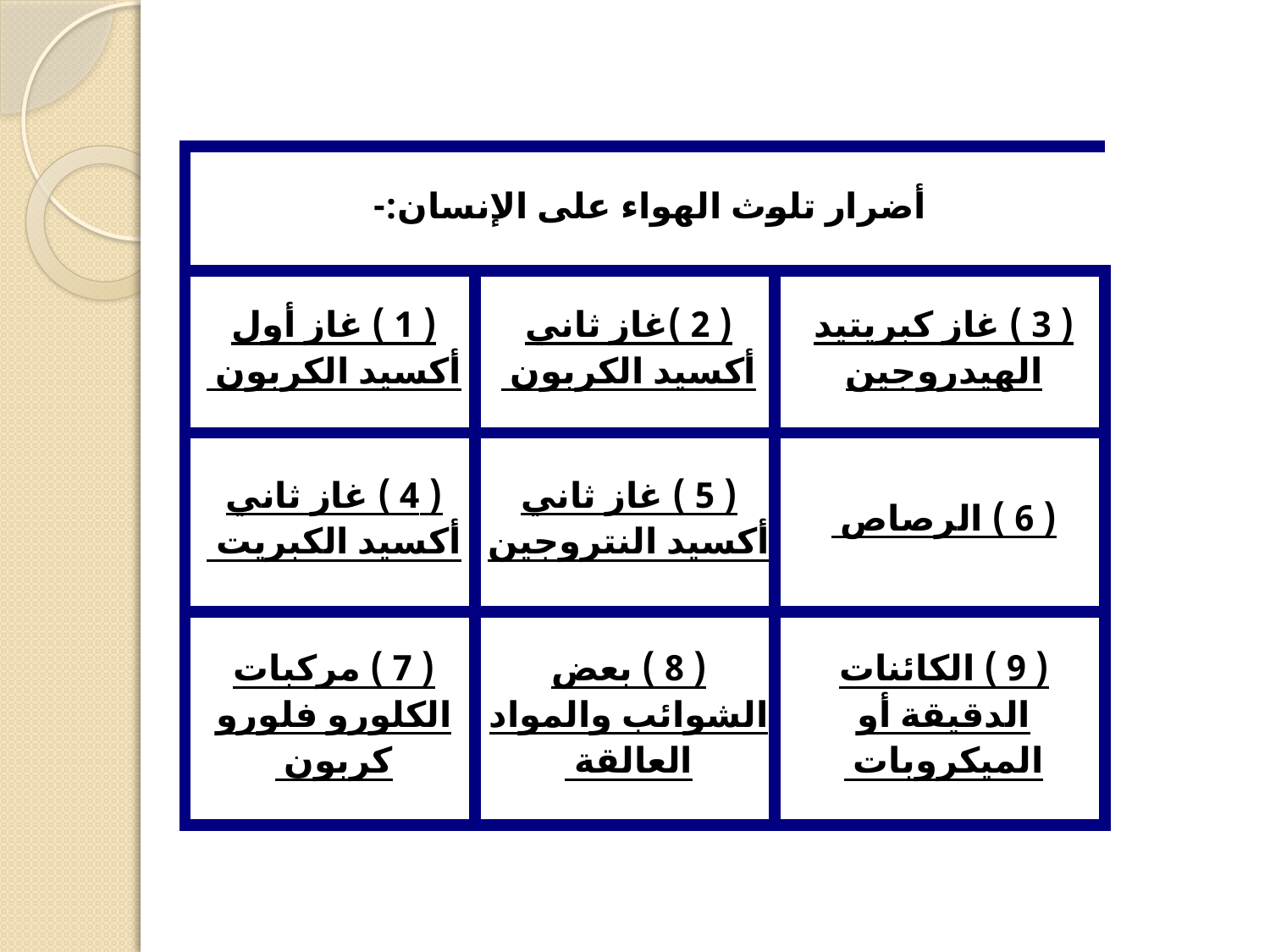

| أضرار تلوث الهواء على الإنسان:- |  |  |
| --- | --- | --- |
| ( 1 ) غاز أول أكسيد الكربون | ( 2 )غاز ثاني أكسيد الكربون | ( 3 ) غاز كبريتيد الهيدروجين |
| ( 4 ) غاز ثاني أكسيد الكبريت | ( 5 ) غاز ثاني أكسيد النتروجين | ( 6 ) الرصاص |
| ( 7 ) مركبات الكلورو فلورو كربون | ( 8 ) بعض الشوائب والمواد العالقة | ( 9 ) الكائنات الدقيقة أو الميكروبات |